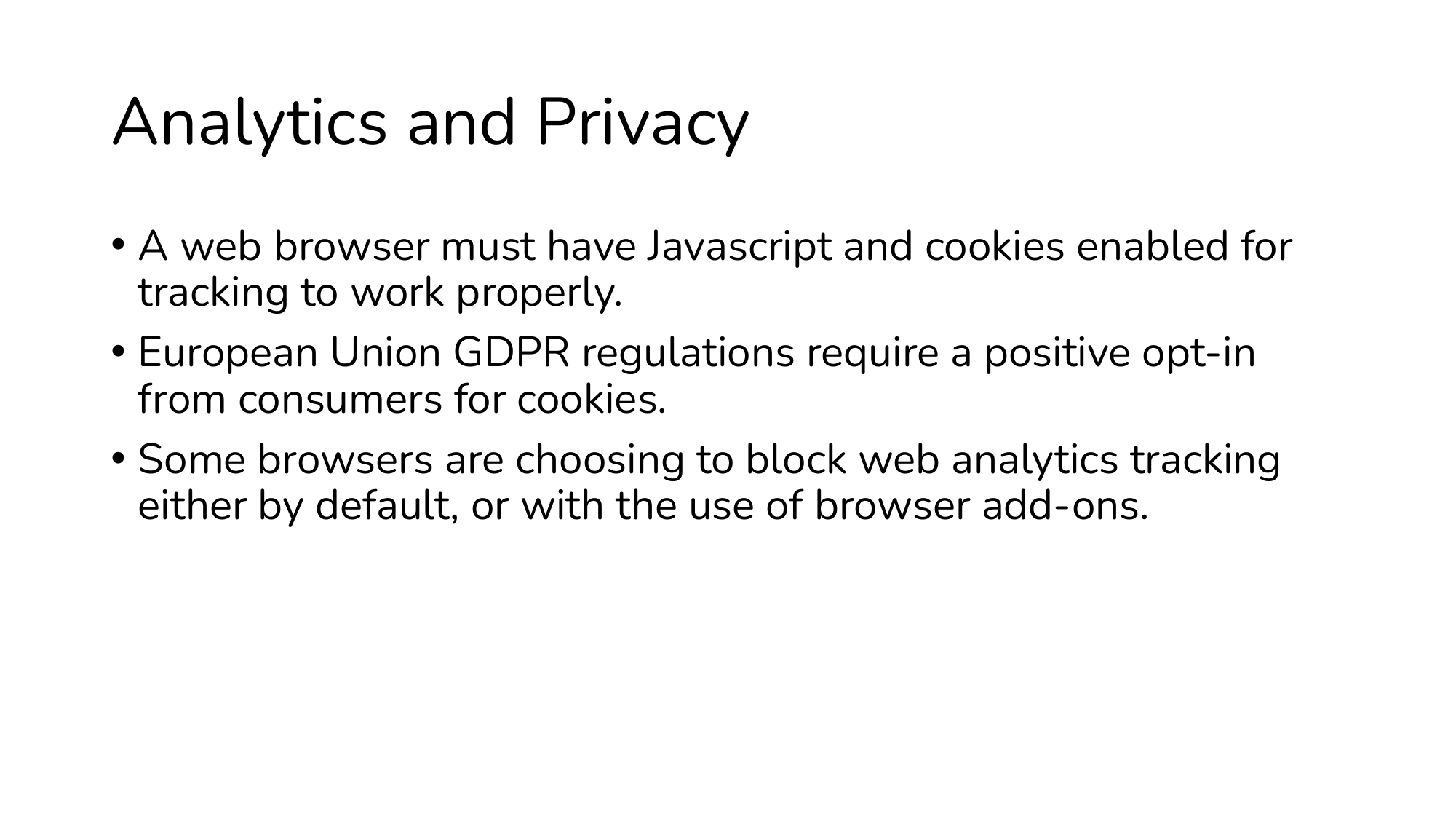

# Analytics and Privacy
A web browser must have Javascript and cookies enabled for tracking to work properly.
European Union GDPR regulations require a positive opt-in from consumers for cookies.
Some browsers are choosing to block web analytics tracking either by default, or with the use of browser add-ons.